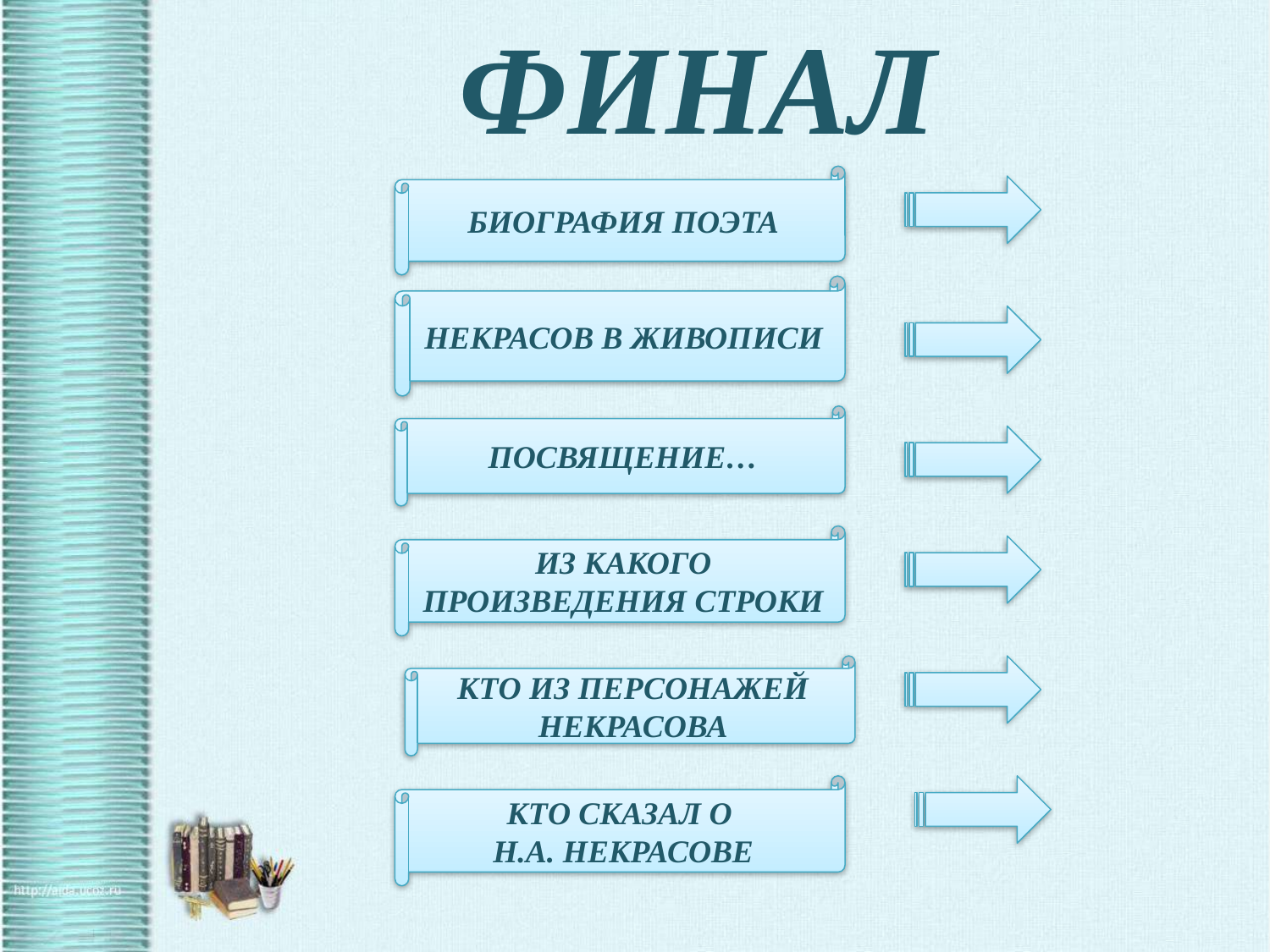

# ФИНАЛ
БИОГРАФИЯ ПОЭТА

НЕКРАСОВ В ЖИВОПИСИ

ПОСВЯЩЕНИЕ…

ИЗ КАКОГО ПРОИЗВЕДЕНИЯ СТРОКИ

КТО ИЗ ПЕРСОНАЖЕЙ НЕКРАСОВА

КТО СКАЗАЛ О
Н.А. НЕКРАСОВЕ